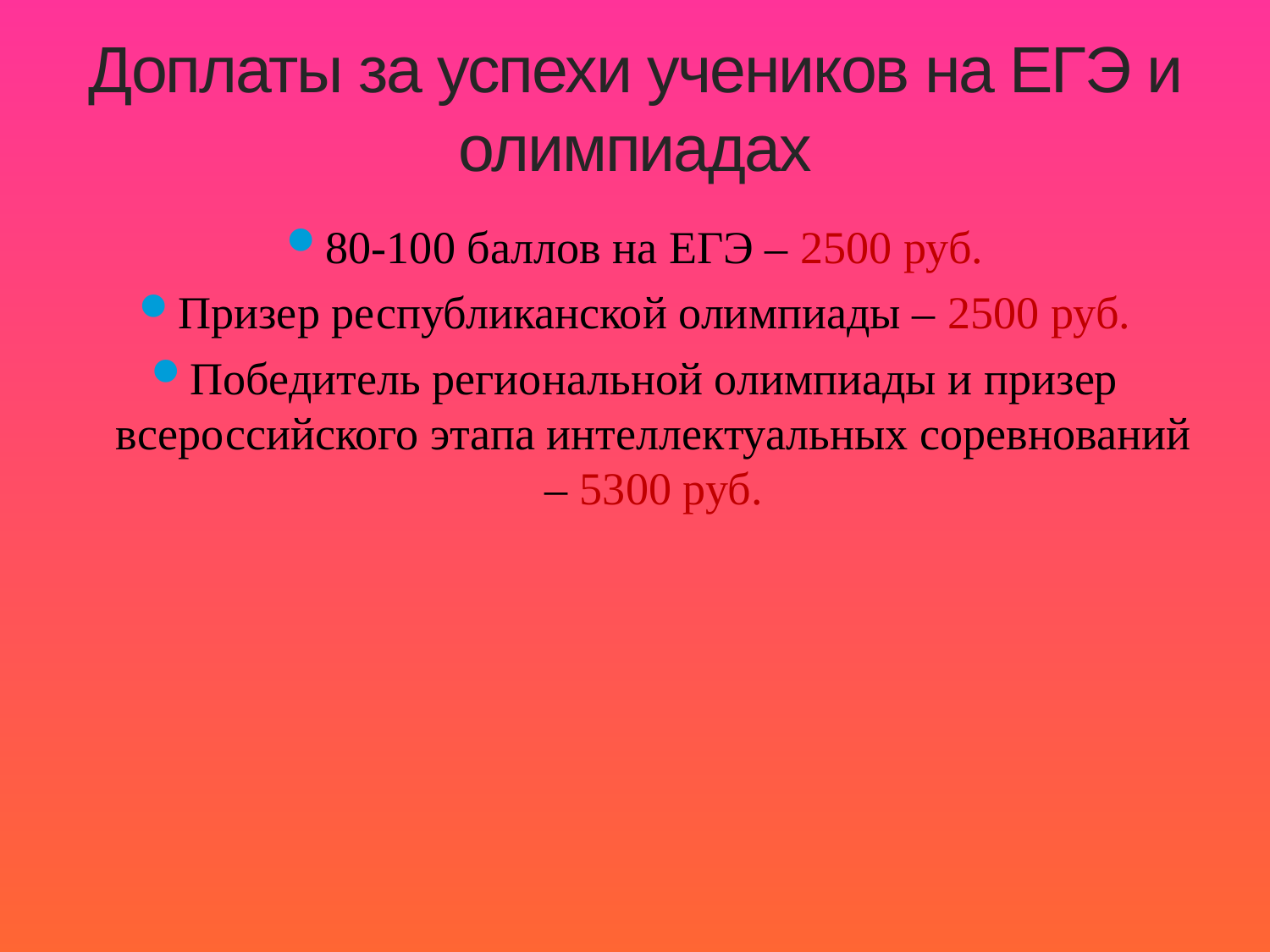

# Доплаты за успехи учеников на ЕГЭ и олимпиадах
80-100 баллов на ЕГЭ – 2500 руб.
Призер республиканской олимпиады – 2500 руб.
Победитель региональной олимпиады и призер всероссийского этапа интеллектуальных соревнований – 5300 руб.